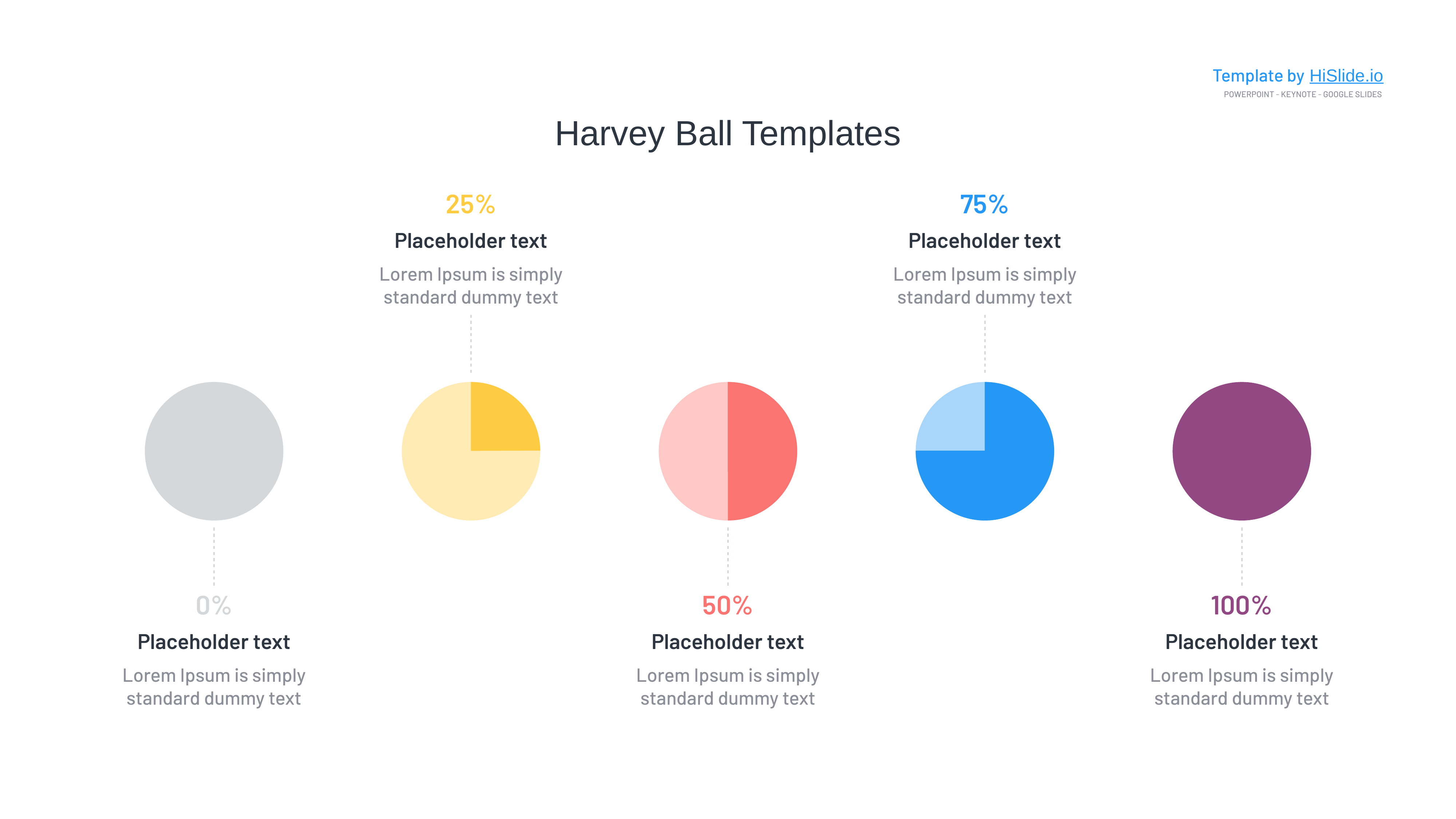

Template by HiSlide.io
PowerPoint - Keynote - Google Slides
Harvey Ball Templates
25%
Placeholder text
Lorem Ipsum is simply standard dummy text

75%
Placeholder text
Lorem Ipsum is simply standard dummy text

0%
Placeholder text
Lorem Ipsum is simply standard dummy text

50%
Placeholder text
Lorem Ipsum is simply standard dummy text

100%
Placeholder text
Lorem Ipsum is simply standard dummy text